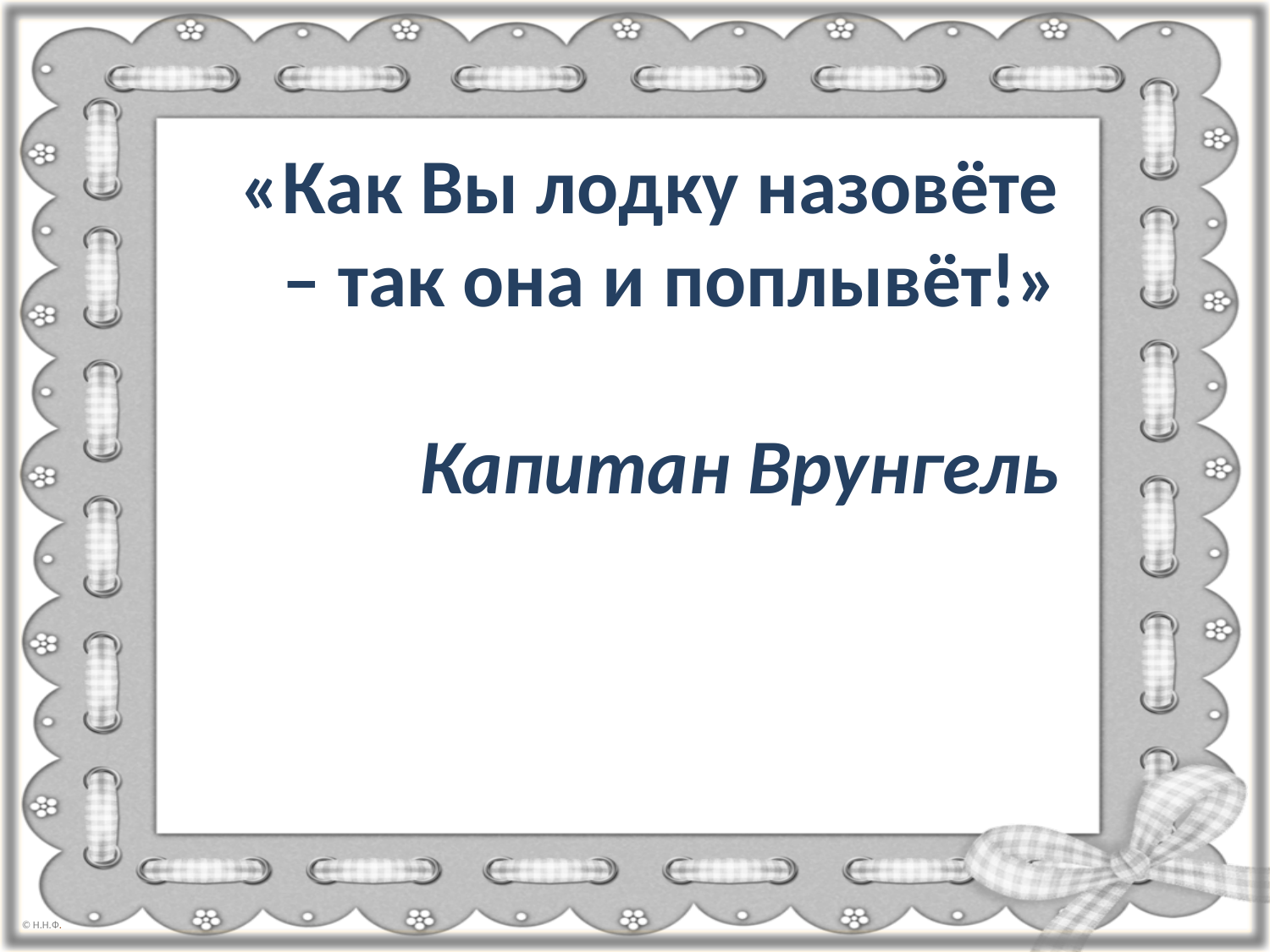

# «Как Вы лодку назовёте – так она и поплывёт!»   Капитан Врунгель